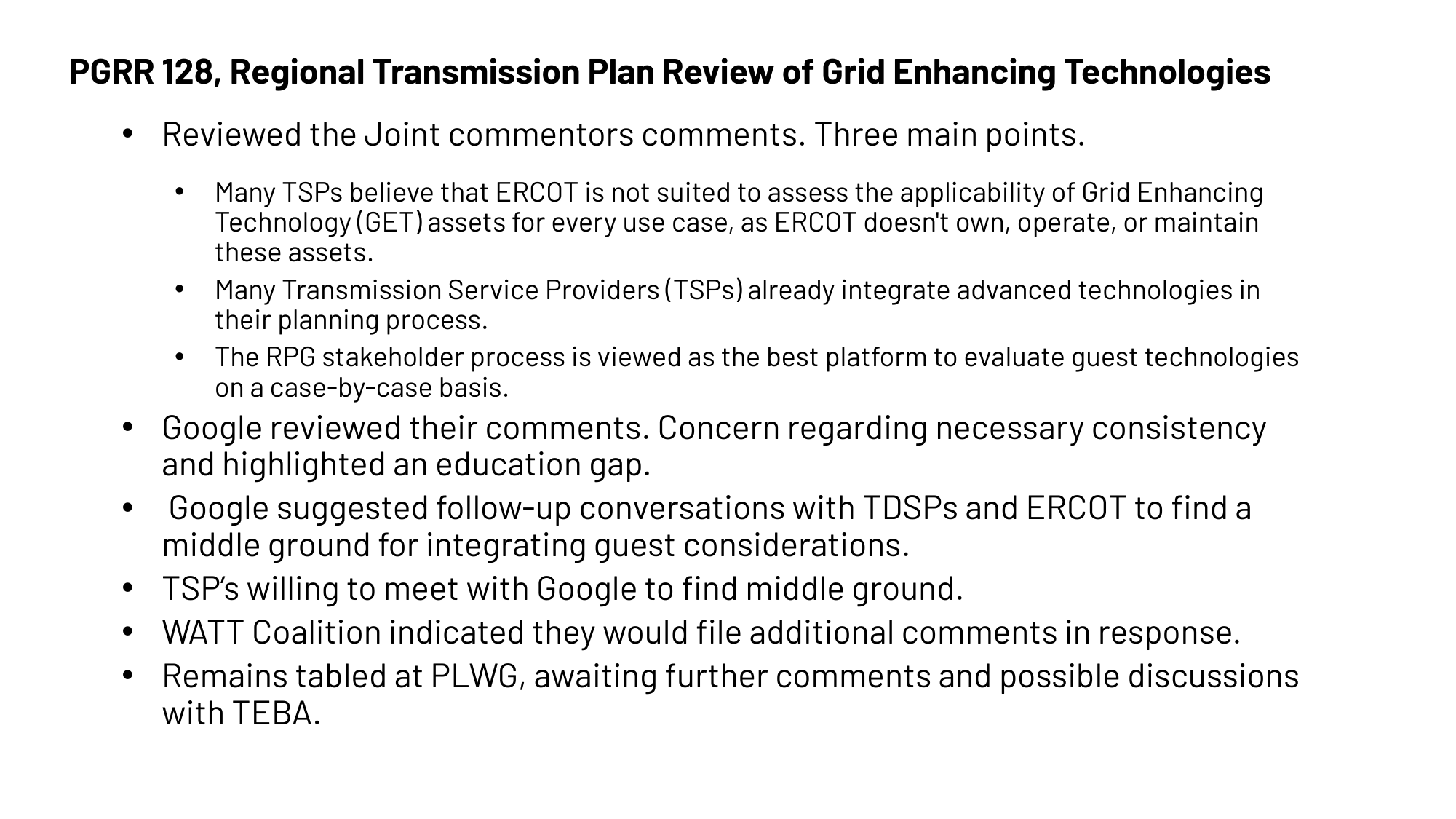

PGRR 128, Regional Transmission Plan Review of Grid Enhancing Technologies
Reviewed the Joint commentors comments. Three main points.
Many TSPs believe that ERCOT is not suited to assess the applicability of Grid Enhancing Technology (GET) assets for every use case, as ERCOT doesn't own, operate, or maintain these assets.
Many Transmission Service Providers (TSPs) already integrate advanced technologies in their planning process.
The RPG stakeholder process is viewed as the best platform to evaluate guest technologies on a case-by-case basis.
Google reviewed their comments. Concern regarding necessary consistency and highlighted an education gap.
 Google suggested follow-up conversations with TDSPs and ERCOT to find a middle ground for integrating guest considerations.
TSP’s willing to meet with Google to find middle ground.
WATT Coalition indicated they would file additional comments in response.
Remains tabled at PLWG, awaiting further comments and possible discussions with TEBA.